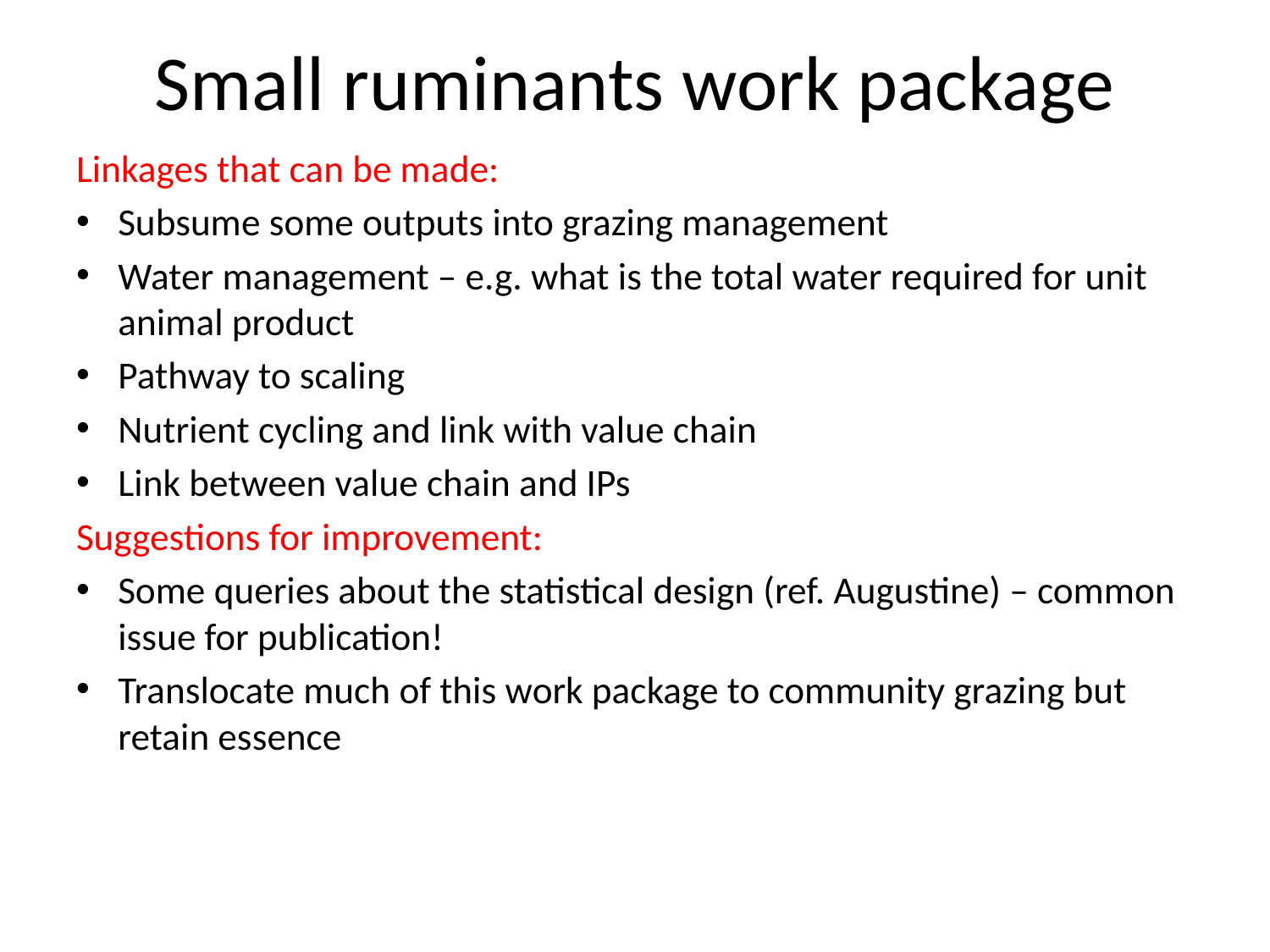

# Small ruminants work package
Linkages that can be made:
Subsume some outputs into grazing management
Water management – e.g. what is the total water required for unit animal product
Pathway to scaling
Nutrient cycling and link with value chain
Link between value chain and IPs
Suggestions for improvement:
Some queries about the statistical design (ref. Augustine) – common issue for publication!
Translocate much of this work package to community grazing but retain essence